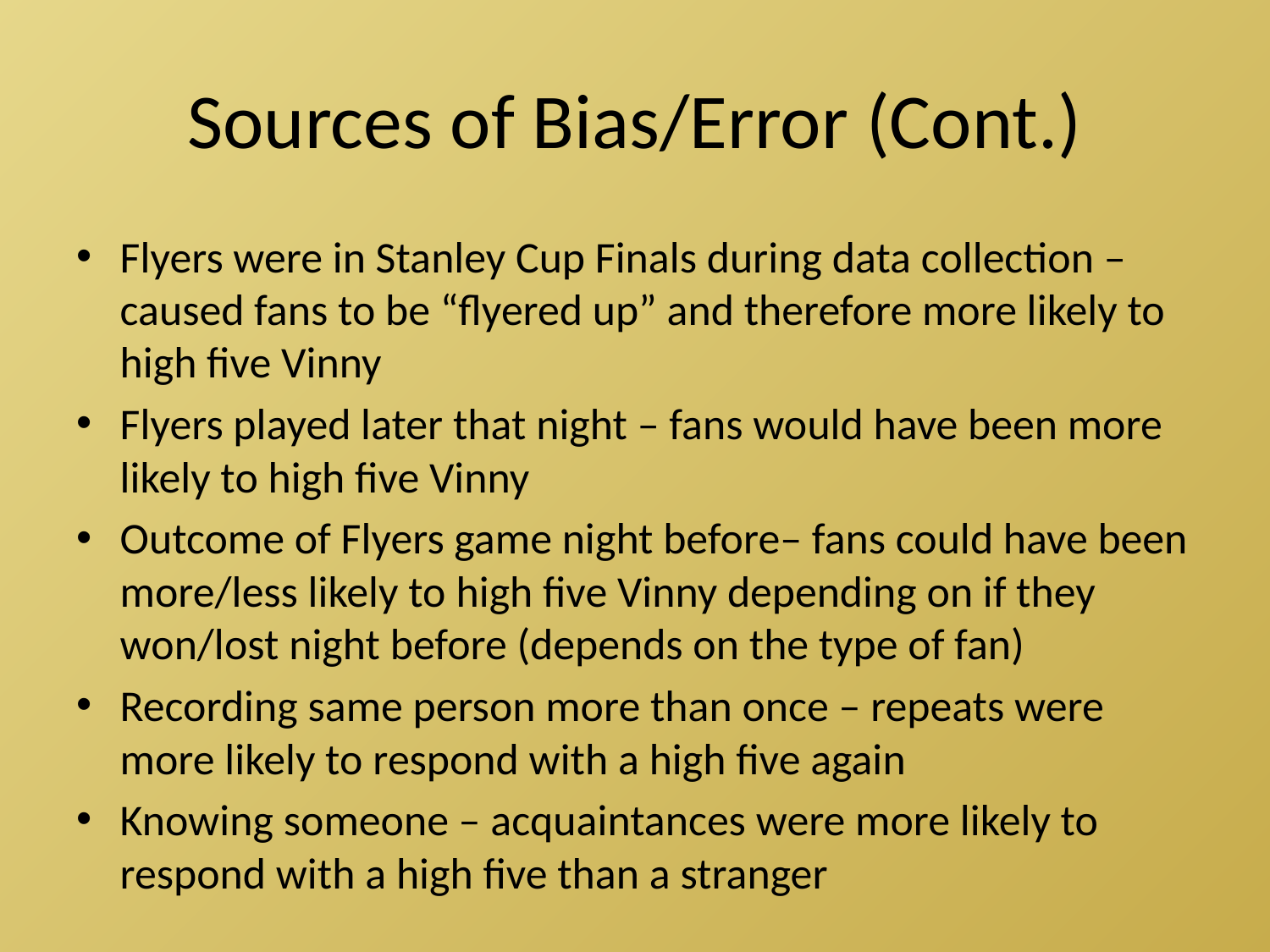

# Sources of Bias/Error (Cont.)
Flyers were in Stanley Cup Finals during data collection – caused fans to be “flyered up” and therefore more likely to high five Vinny
Flyers played later that night – fans would have been more likely to high five Vinny
Outcome of Flyers game night before– fans could have been more/less likely to high five Vinny depending on if they won/lost night before (depends on the type of fan)
Recording same person more than once – repeats were more likely to respond with a high five again
Knowing someone – acquaintances were more likely to respond with a high five than a stranger